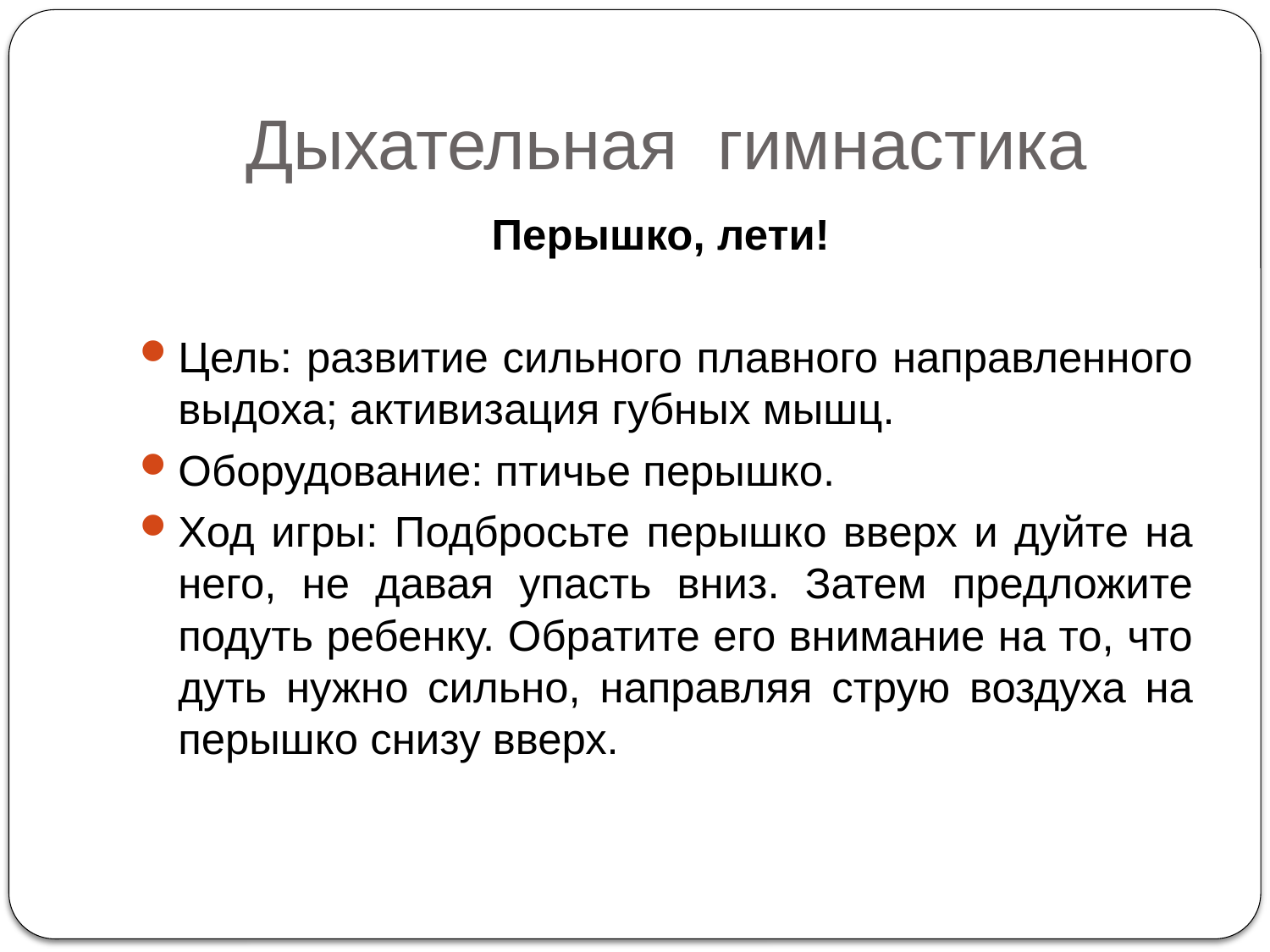

# Дыхательная  гимнастика
Перышко, лети!

Цель: развитие сильного плавного направленного выдоха; активизация губных мышц.
Оборудование: птичье перышко.
Ход игры: Подбросьте перышко вверх и дуйте на него, не давая упасть вниз. Затем предложите подуть ребенку. Обратите его внимание на то, что дуть нужно сильно, направляя струю воздуха на перышко снизу вверх.